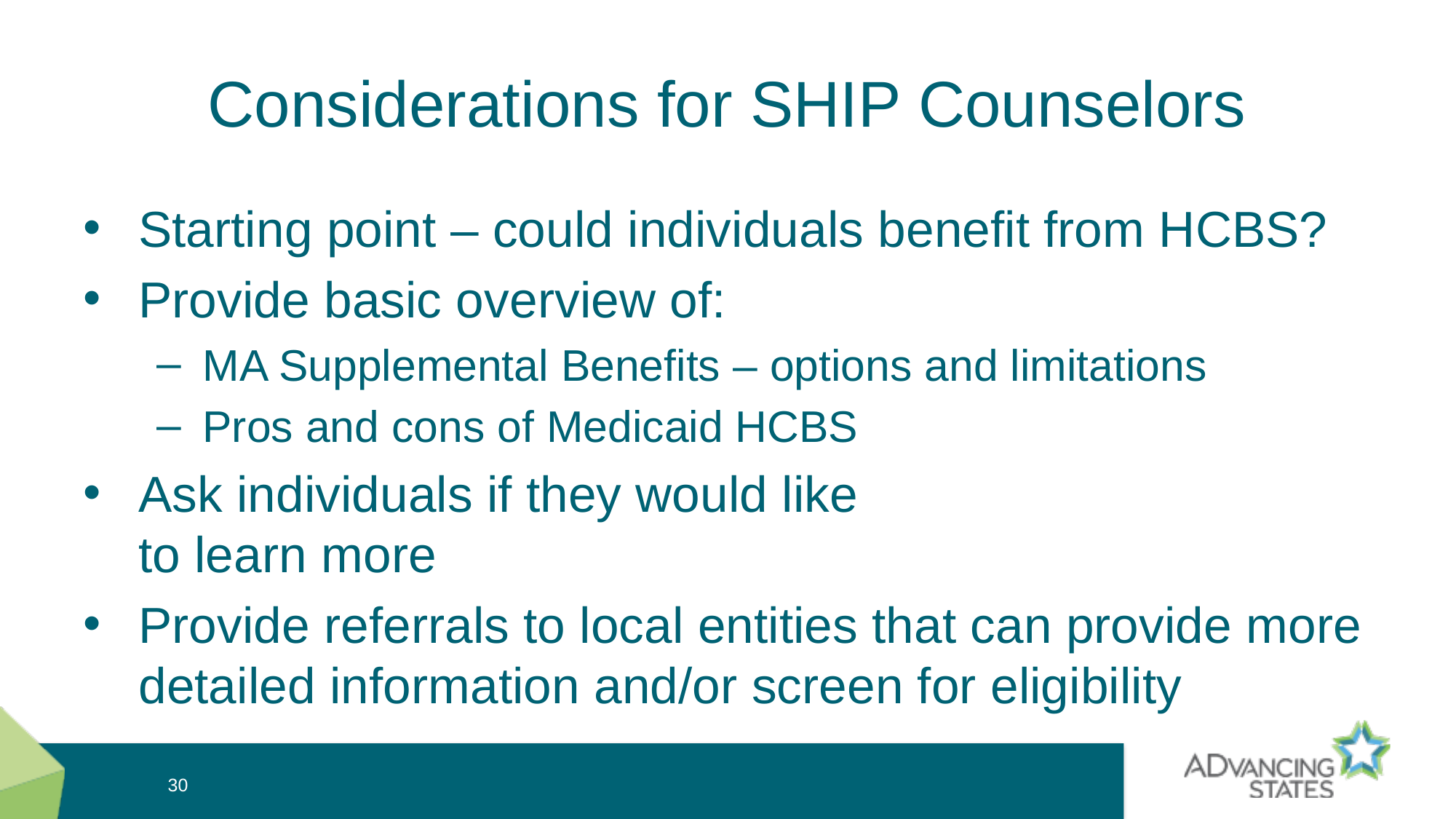

# Considerations for SHIP Counselors
Starting point – could individuals benefit from HCBS?
Provide basic overview of:
MA Supplemental Benefits – options and limitations
Pros and cons of Medicaid HCBS
Ask individuals if they would like
to learn more
Provide referrals to local entities that can provide more detailed information and/or screen for eligibility
30